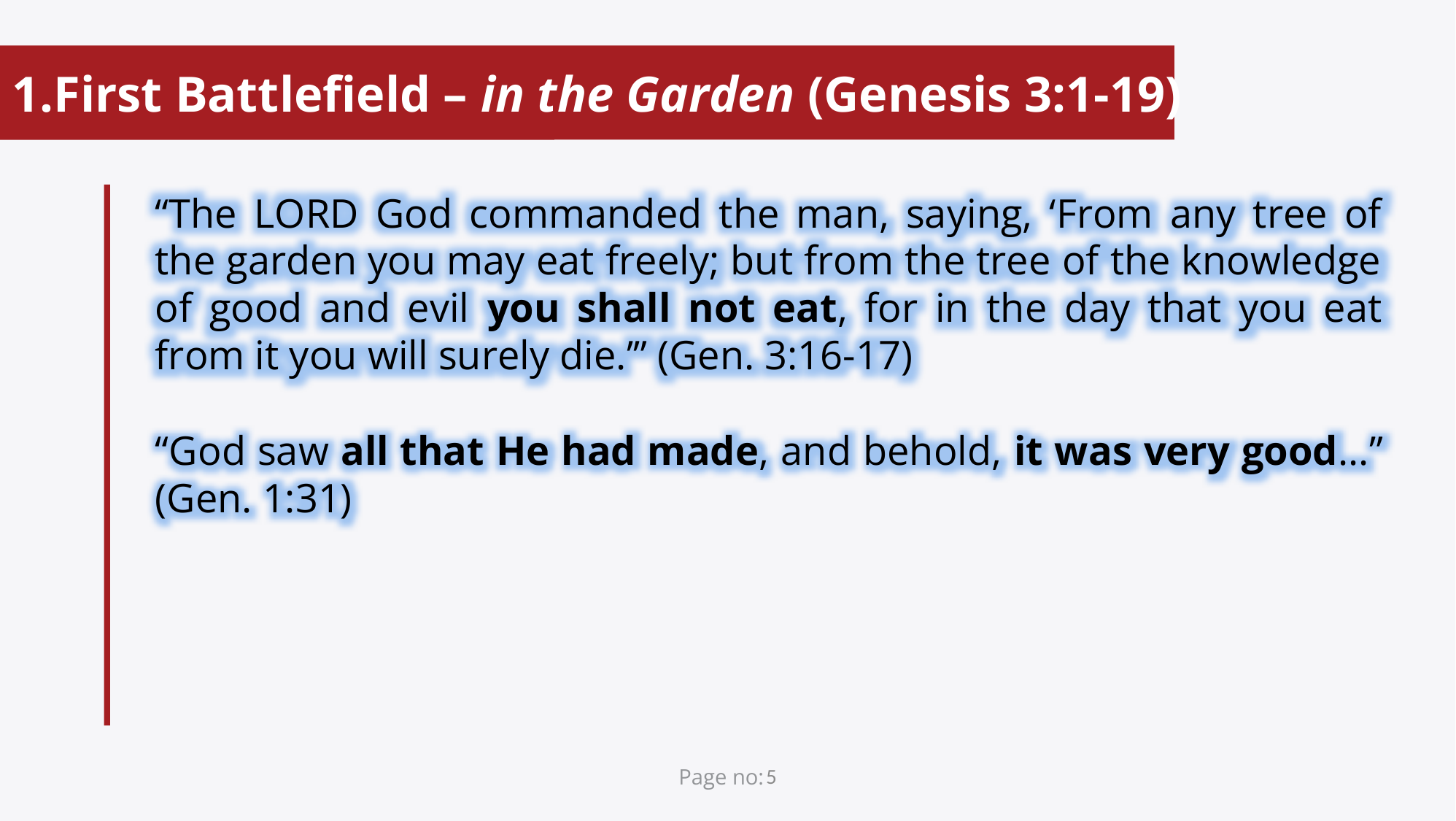

First Battlefield – in the Garden (Genesis 3:1-19)
“The Lord God commanded the man, saying, ‘From any tree of the garden you may eat freely; but from the tree of the knowledge of good and evil you shall not eat, for in the day that you eat from it you will surely die.’” (Gen. 3:16-17)
“God saw all that He had made, and behold, it was very good...” (Gen. 1:31)